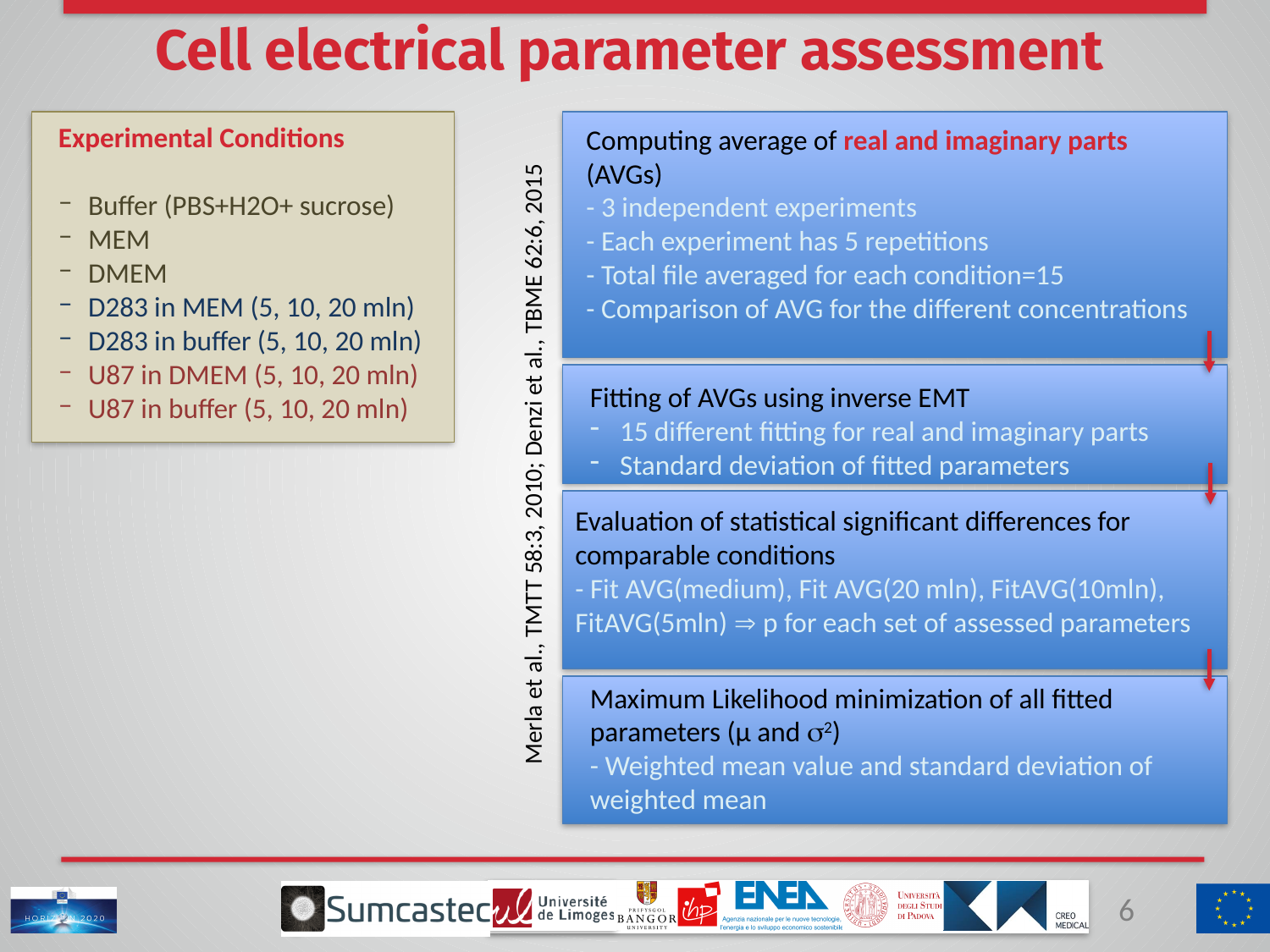

# Cell electrical parameter assessment

Experimental Conditions

Buffer (PBS+H2O+ sucrose)
MEM
DMEM
D283 in MEM (5, 10, 20 mln)
D283 in buffer (5, 10, 20 mln)
U87 in DMEM (5, 10, 20 mln)
U87 in buffer (5, 10, 20 mln)
Computing average of real and imaginary parts (AVGs)
- 3 independent experiments
- Each experiment has 5 repetitions
- Total file averaged for each condition=15
- Comparison of AVG for the different concentrations

Merla et al., TMTT 58:3, 2010; Denzi et al., TBME 62:6, 2015

Evaluation of statistical significant differences for comparable conditions
- Fit AVG(medium), Fit AVG(20 mln), FitAVG(10mln),   FitAVG(5mln) ⇒ p for each set of assessed parameters
Maximum Likelihood minimization of all fitted parameters (µ and σ2)
- Weighted mean value and standard deviation of weighted mean

Fitting of AVGs using inverse EMT
15 different fitting for real and imaginary parts
Standard deviation of fitted parameters